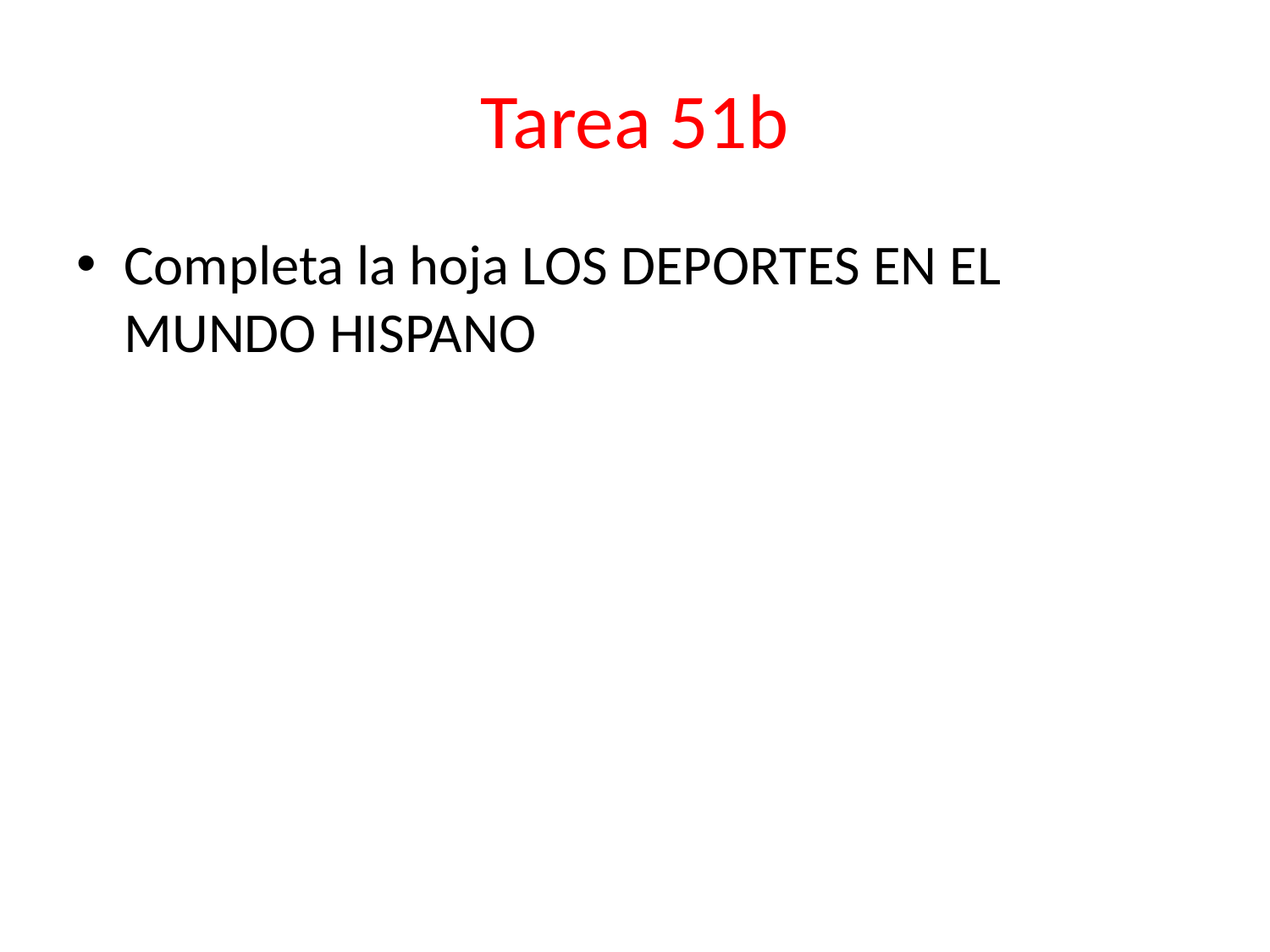

# Tarea 51b
Completa la hoja LOS DEPORTES EN EL MUNDO HISPANO